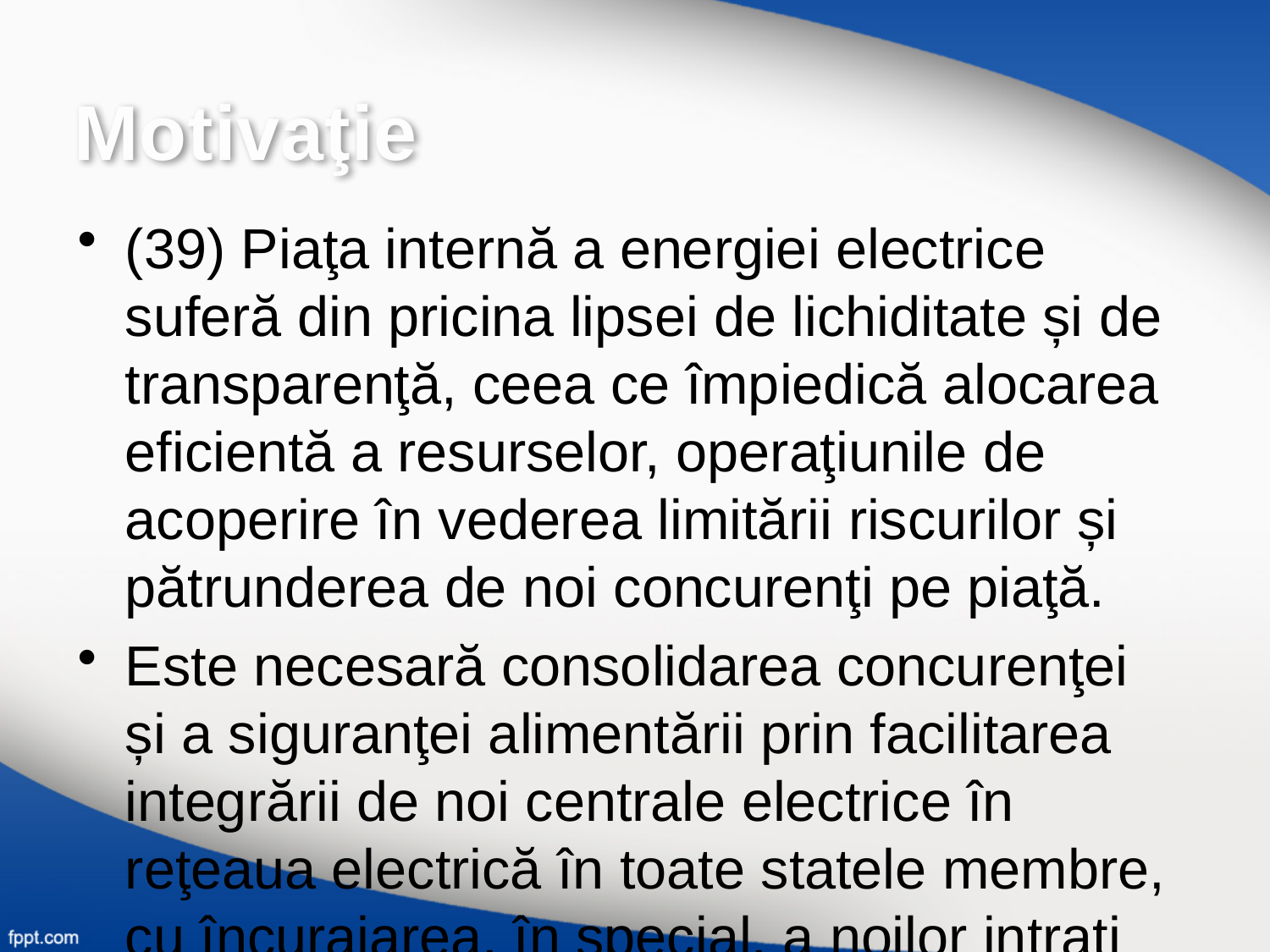

Motivaţie
(39) Piaţa internă a energiei electrice suferă din pricina lipsei de lichiditate și de transparenţă, ceea ce împiedică alocarea eficientă a resurselor, operaţiunile de acoperire în vederea limitării riscurilor și pătrunderea de noi concurenţi pe piaţă.
Este necesară consolidarea concurenţei și a siguranţei alimentării prin facilitarea integrării de noi centrale electrice în reţeaua electrică în toate statele membre, cu încurajarea, în special, a noilor intraţi pe piaţă.